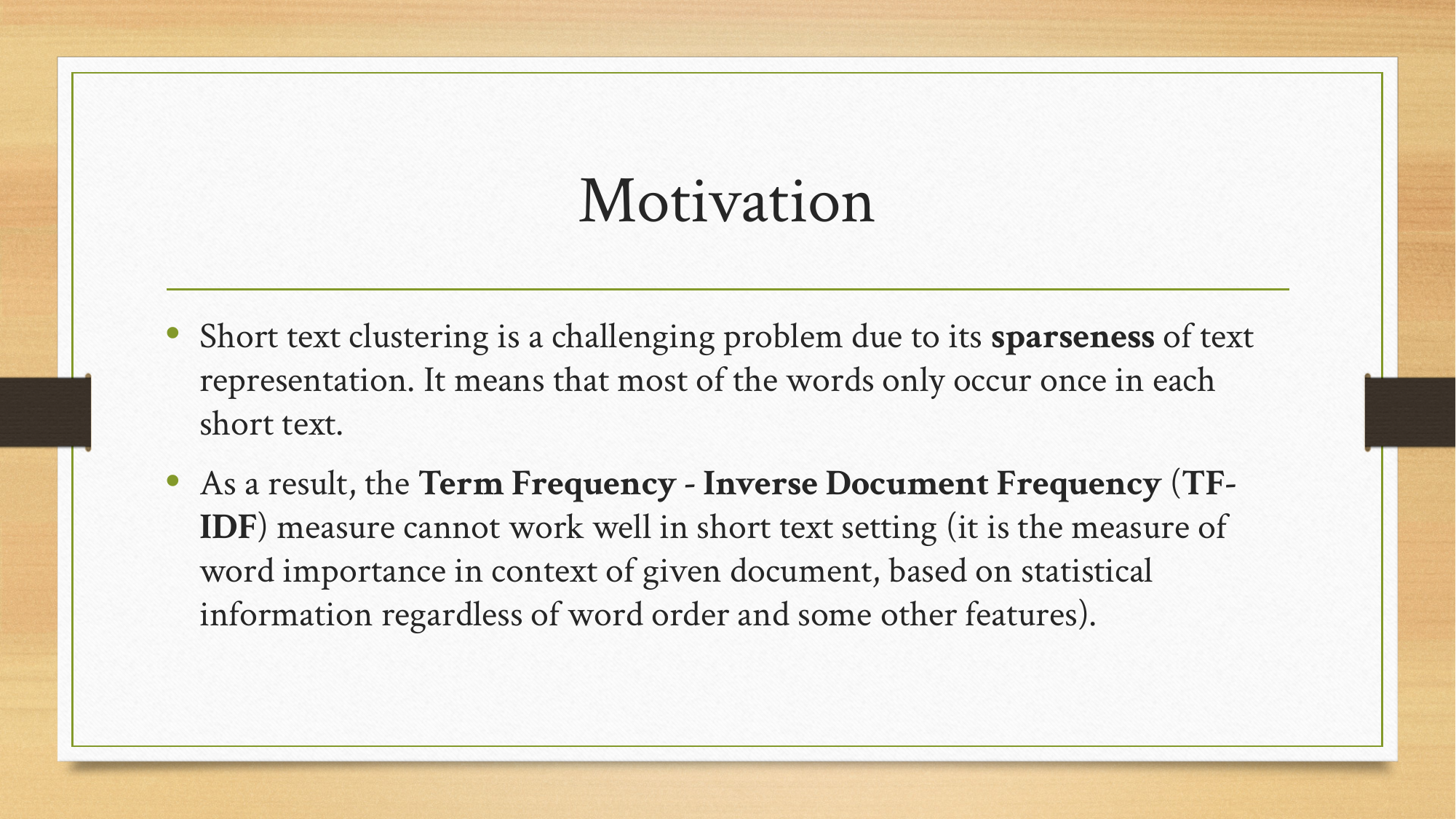

# Motivation
Short text clustering is a challenging problem due to its sparseness of text representation. It means that most of the words only occur once in each short text.
As a result, the Term Frequency - Inverse Document Frequency (TF-IDF) measure cannot work well in short text setting (it is the measure of word importance in context of given document, based on statistical information regardless of word order and some other features).